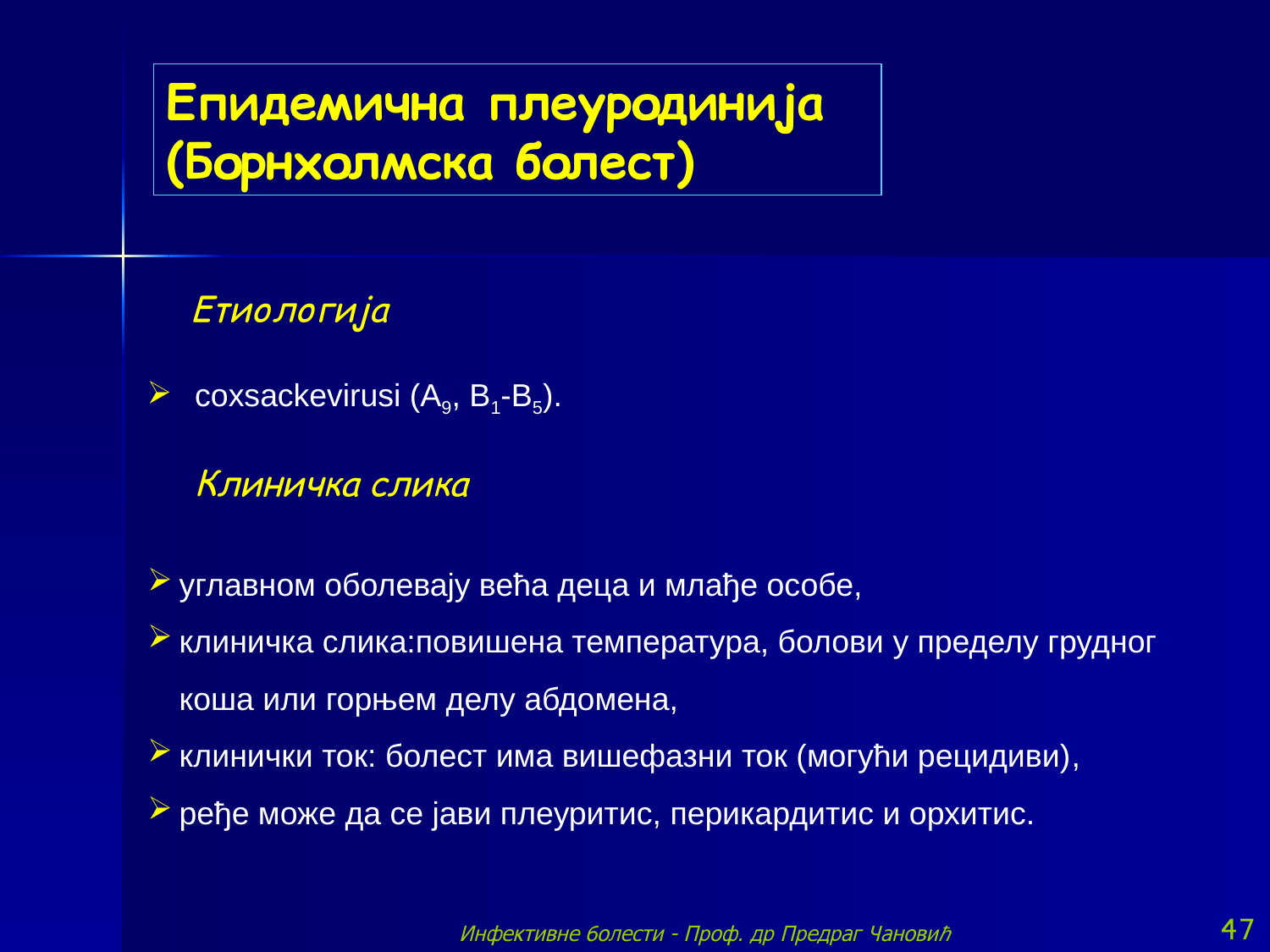

Епидемична плеуродинија (Борнхолмска болест)
Етиологија
  coxsackevirusi (A9, B1-B5).
Клиничка слика
углавном оболевају већа деца и млађе особе,
клиничка слика:повишена температура, болови у пределу грудног коша или горњем делу абдомена,
клинички ток: болест има вишефазни ток (могући рецидиви),
ређе може да се јави плеуритис, перикардитис и орхитис.
Инфективне болести - Проф. др Предраг Чановић
47